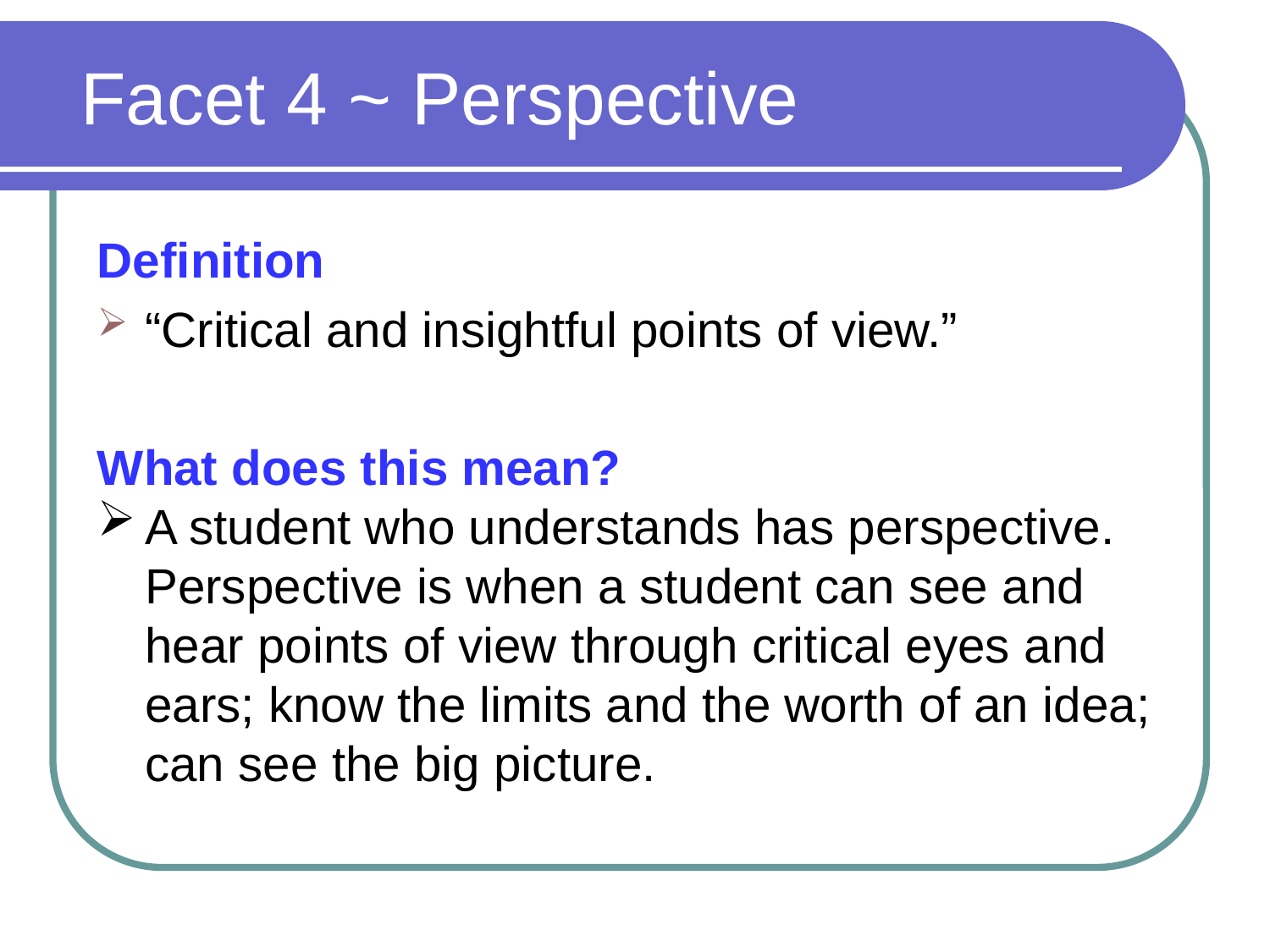

# Facet 4 ~ Perspective
Definition
“Critical and insightful points of view.”

What does this mean?
A student who understands has perspective.  Perspective is when a student can see and hear points of view through critical eyes and ears; know the limits and the worth of an idea; can see the big picture.